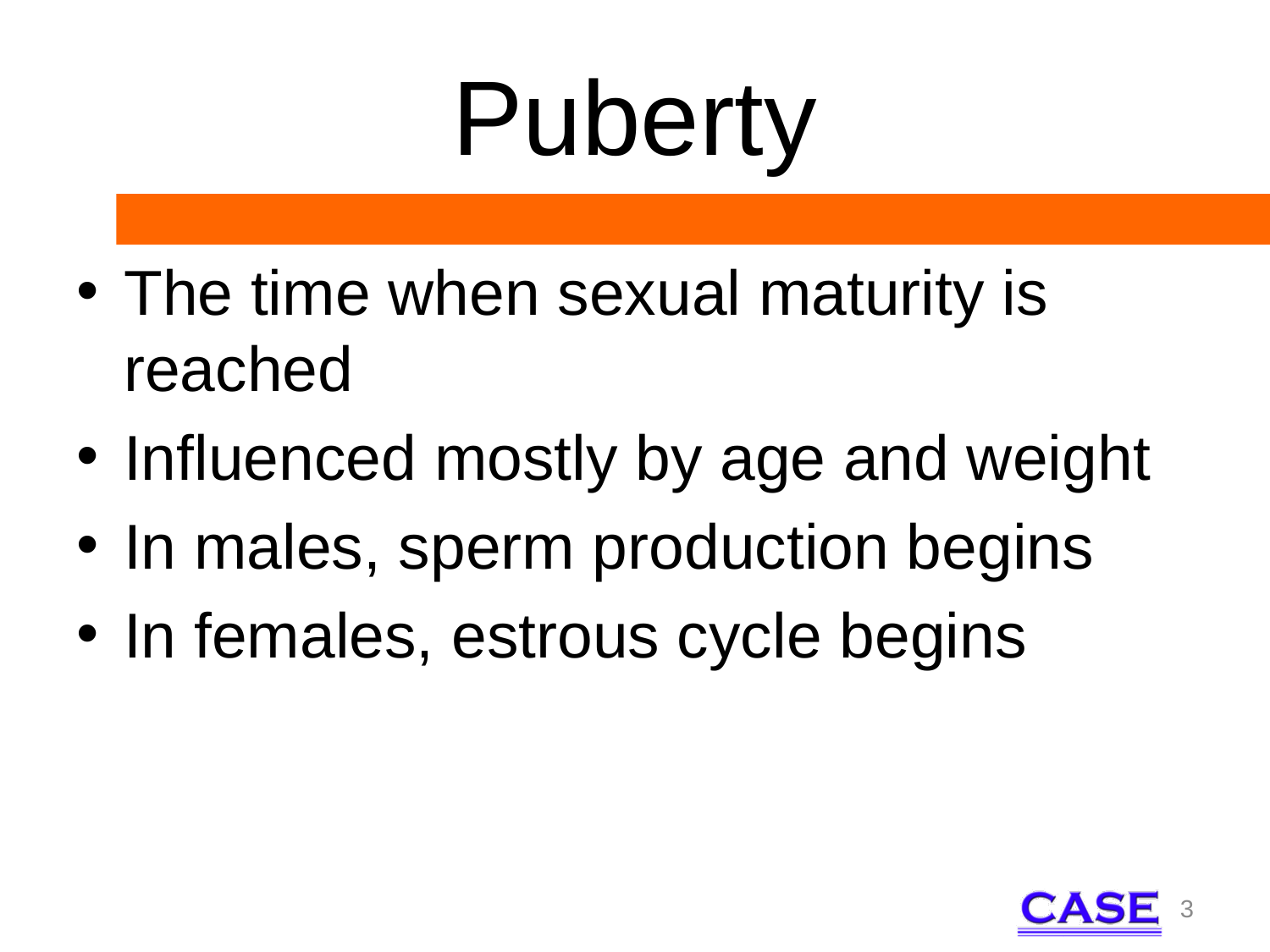

# Puberty
The time when sexual maturity is reached
Influenced mostly by age and weight
In males, sperm production begins
In females, estrous cycle begins
3